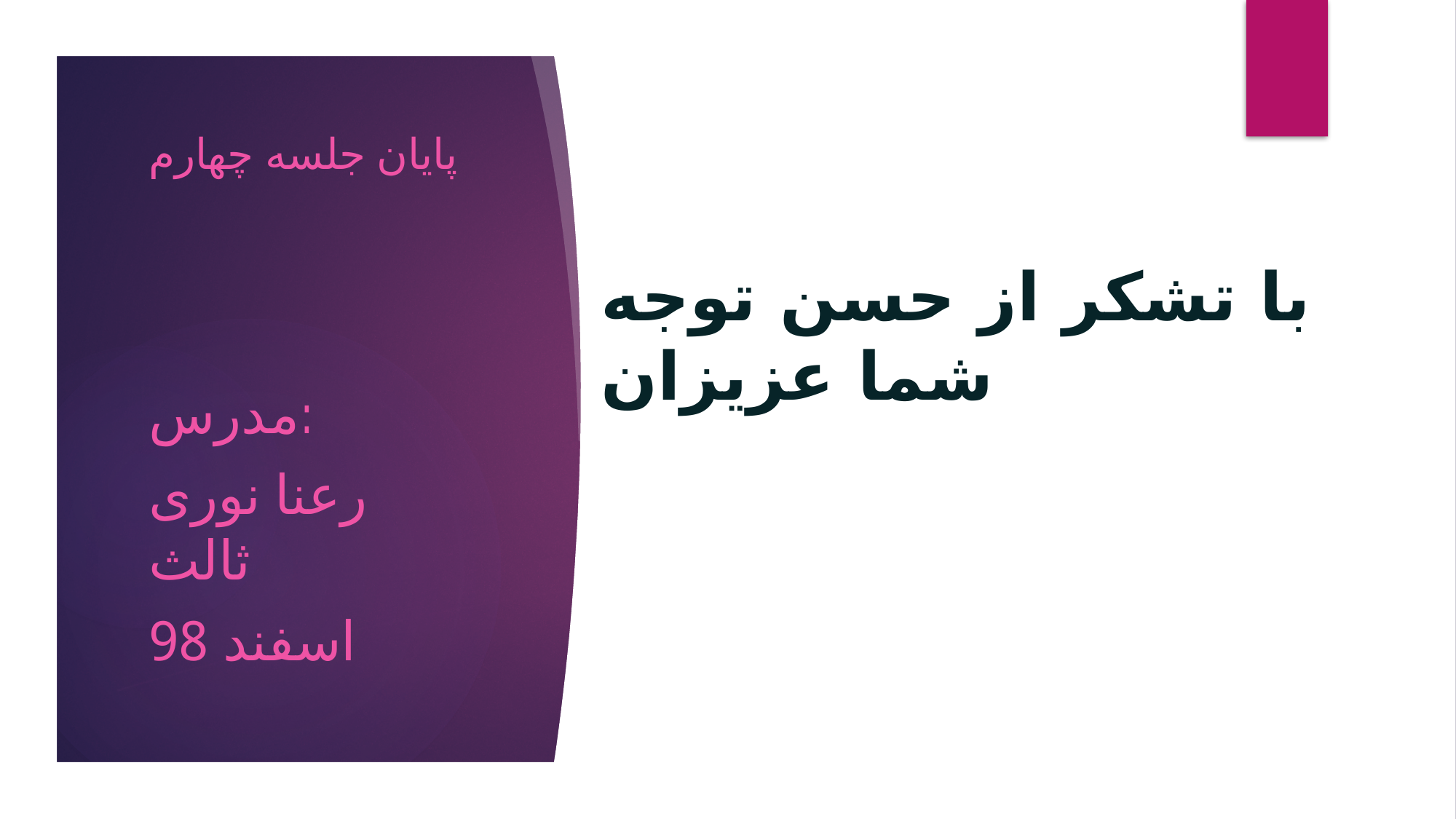

# پایان جلسه چهارم
  با تشکر از حسن توجه شما عزیزان
مدرس:
رعنا نوری ثالث
اسفند 98